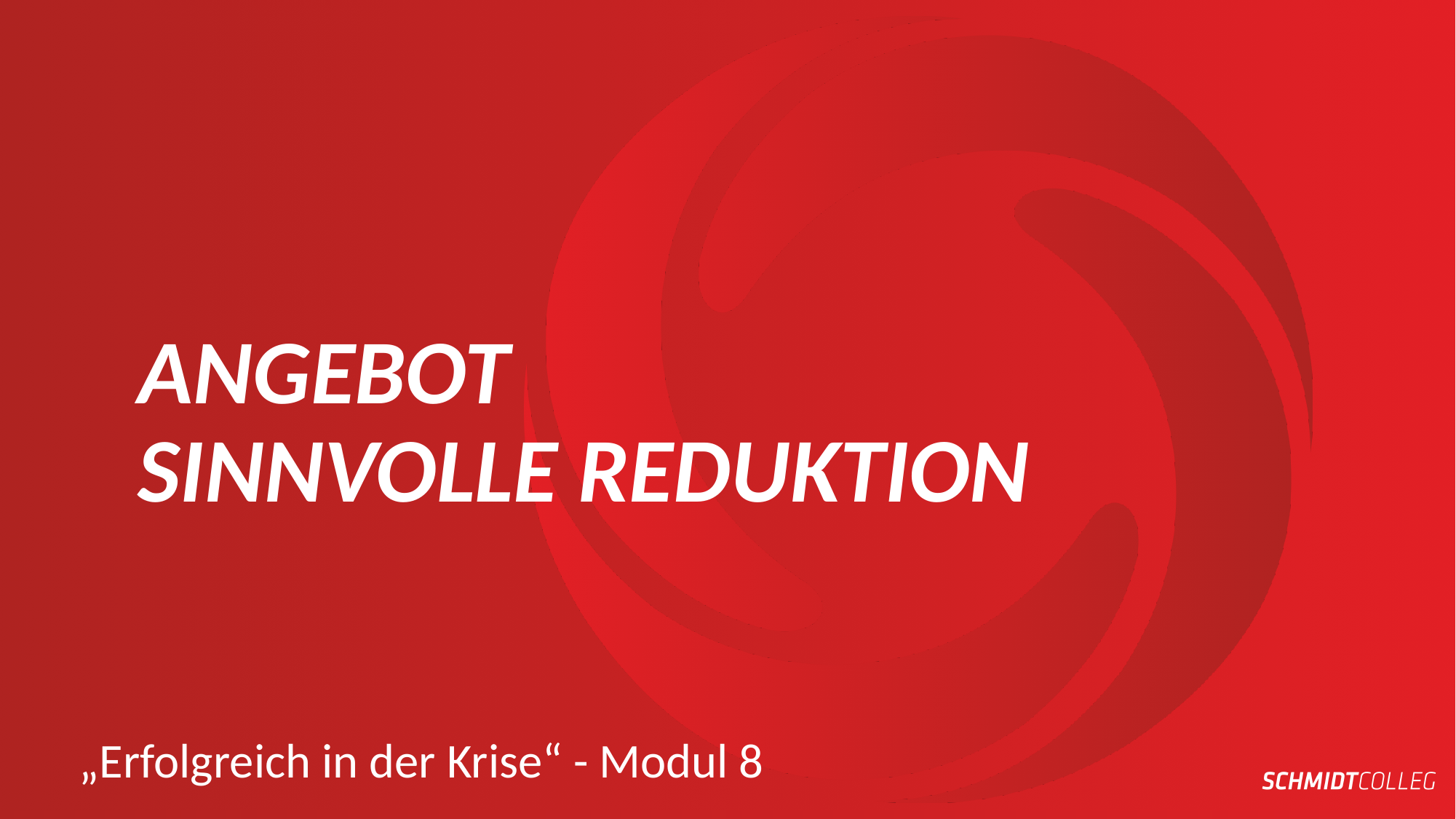

ANGEBOT
SINNVOLLE REDUKTION
„Erfolgreich in der Krise“ - Modul 8